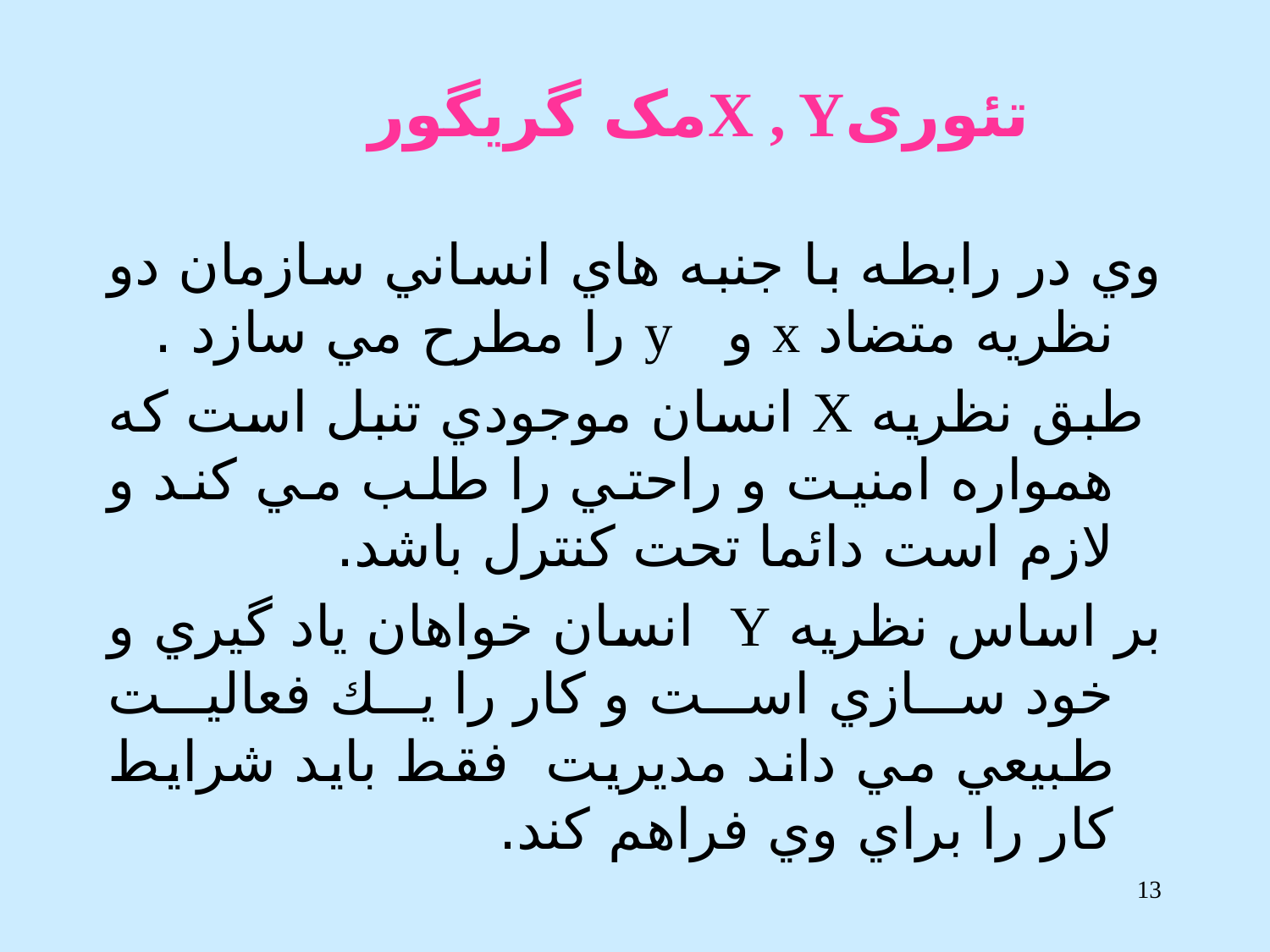

# مک گریگورX , Yتئوری
وي در رابطه با جنبه هاي انساني سازمان دو نظريه متضاد x و   y را مطرح مي سازد .
 طبق نظريه X انسان موجودي تنبل است كه همواره امنيت و راحتي را طلب مي كند و لازم است دائما تحت كنترل باشد.
بر اساس نظريه Y  انسان خواهان ياد گيري و خود سازي است و كار را يك فعاليت طبيعي مي داند مديريت  فقط بايد شرايط كار را براي وي فراهم كند.
13